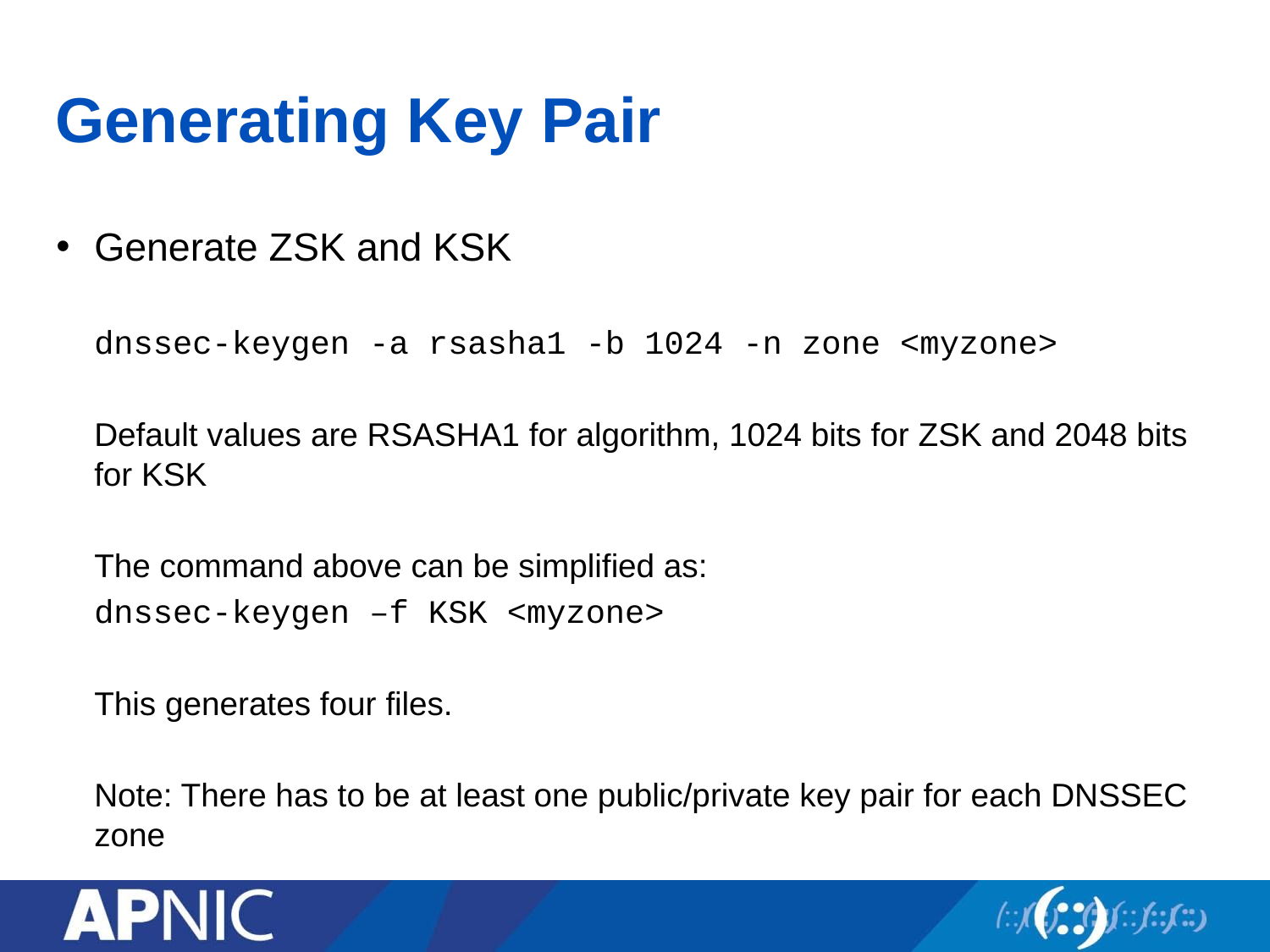

# Generating Key Pair
Generate ZSK and KSK

dnssec-keygen -a rsasha1 -b 1024 -n zone <myzone>

Default values are RSASHA1 for algorithm, 1024 bits for ZSK and 2048 bits for KSK

The command above can be simplified as:
dnssec-keygen –f KSK <myzone>

This generates four files.

Note: There has to be at least one public/private key pair for each DNSSEC zone